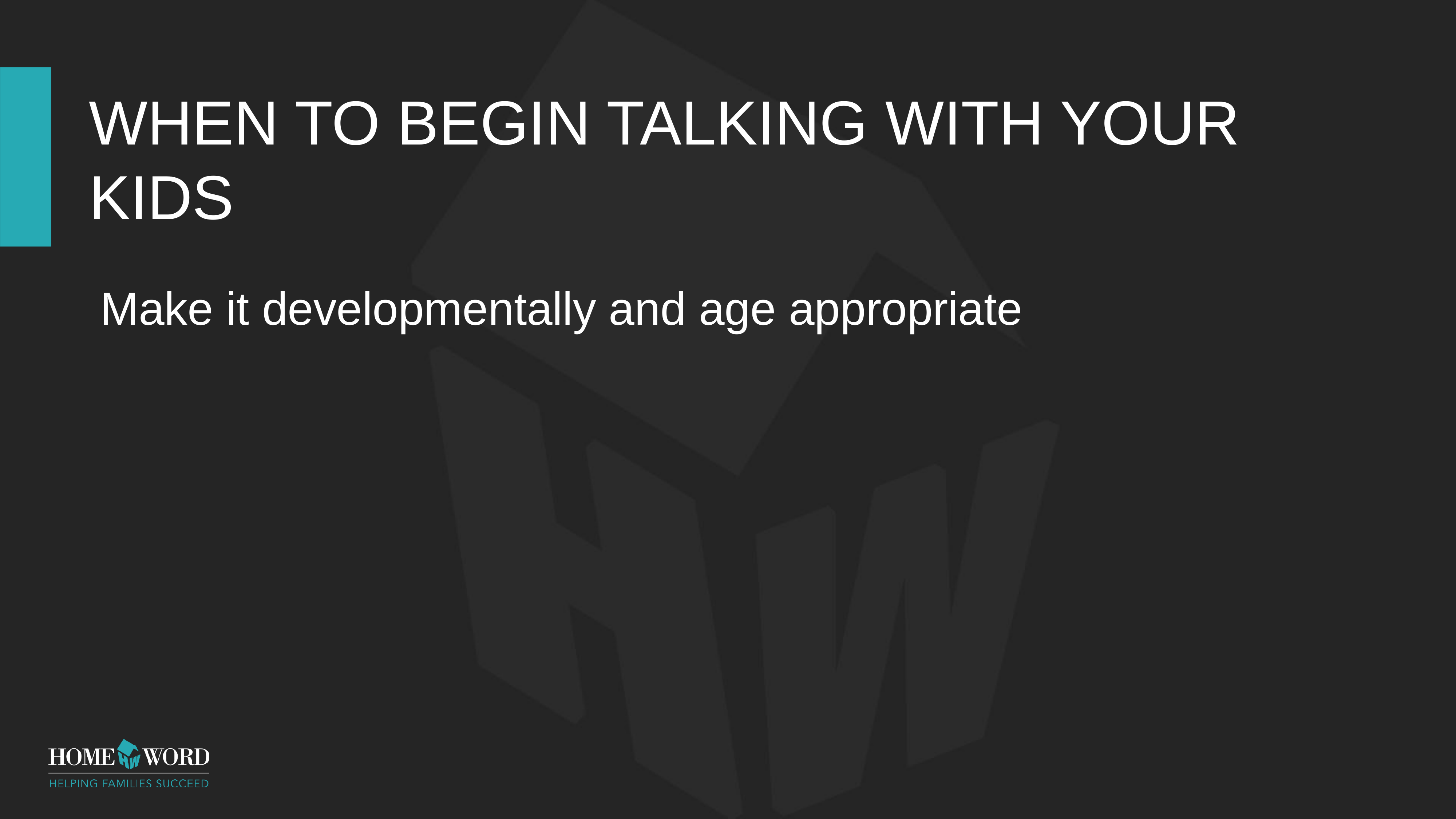

# WHEN TO BEGIN TALKING WITH YOUR KIDS
Make it developmentally and age appropriate